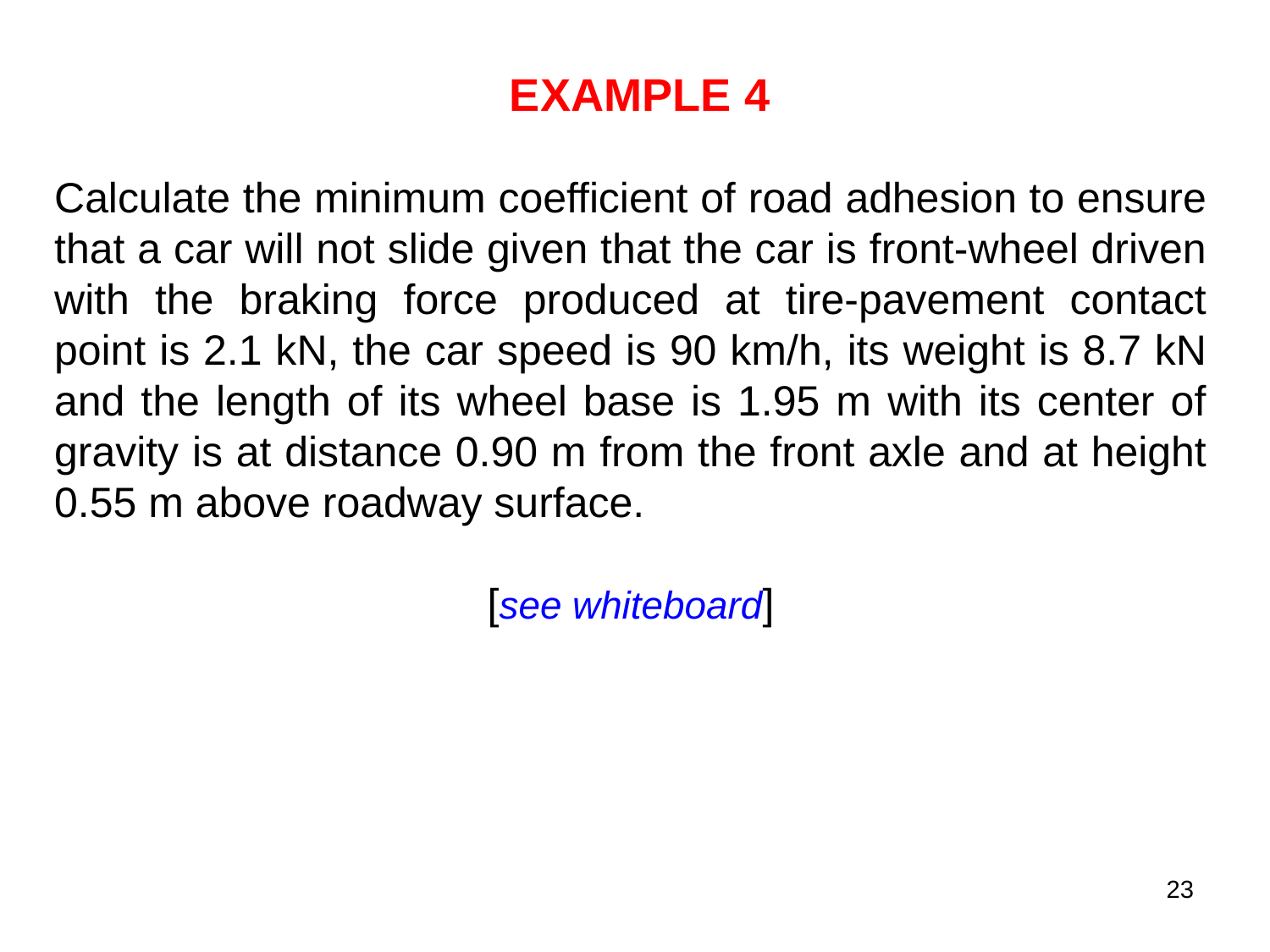

EXAMPLE 4
Calculate the minimum coefficient of road adhesion to ensure that a car will not slide given that the car is front-wheel driven with the braking force produced at tire-pavement contact point is 2.1 kN, the car speed is 90 km/h, its weight is 8.7 kN and the length of its wheel base is 1.95 m with its center of gravity is at distance 0.90 m from the front axle and at height 0.55 m above roadway surface.

[see whiteboard]

23